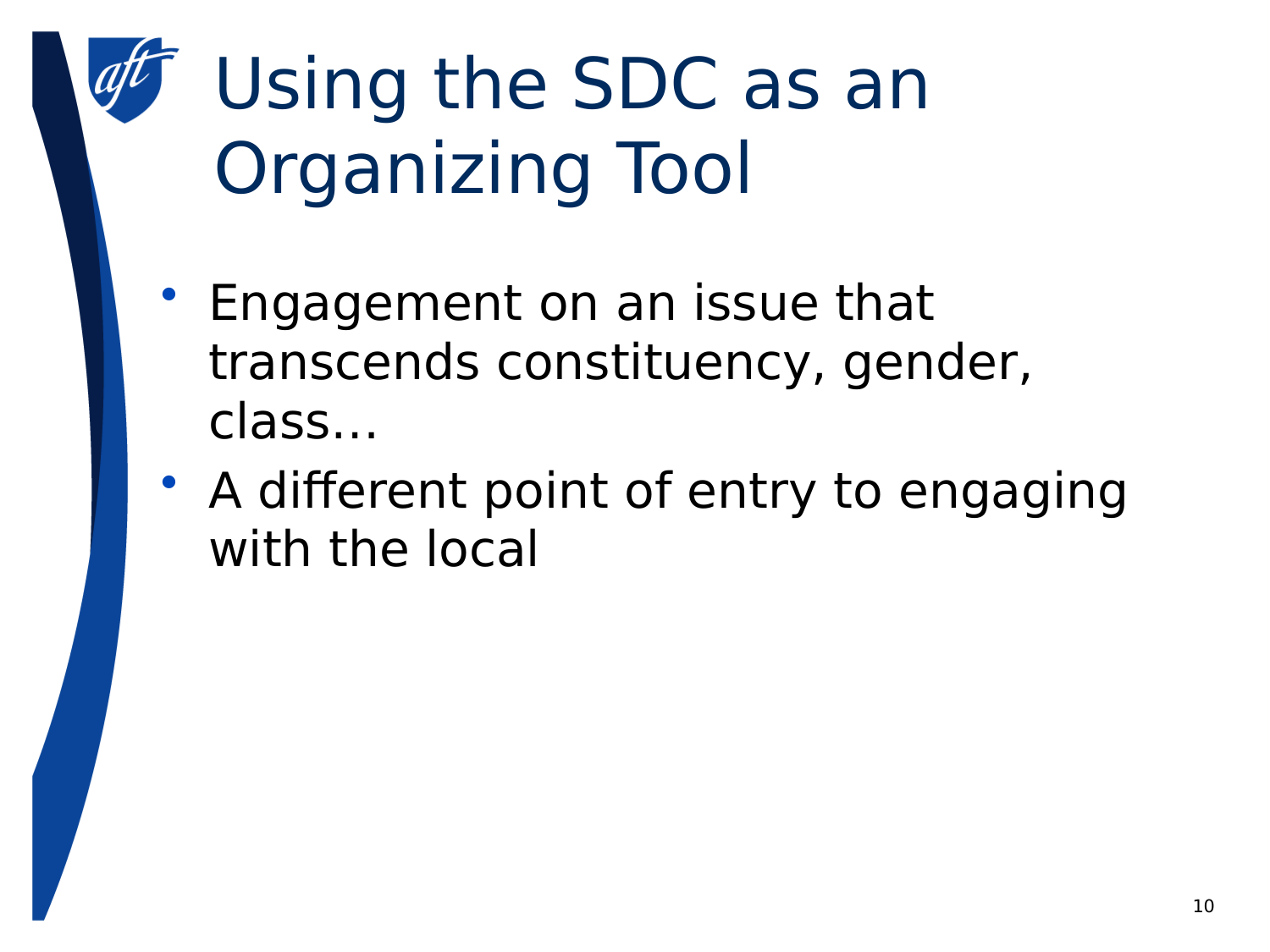

# Using the SDC as an Organizing Tool
Engagement on an issue that transcends constituency, gender, class…
A different point of entry to engaging with the local

10